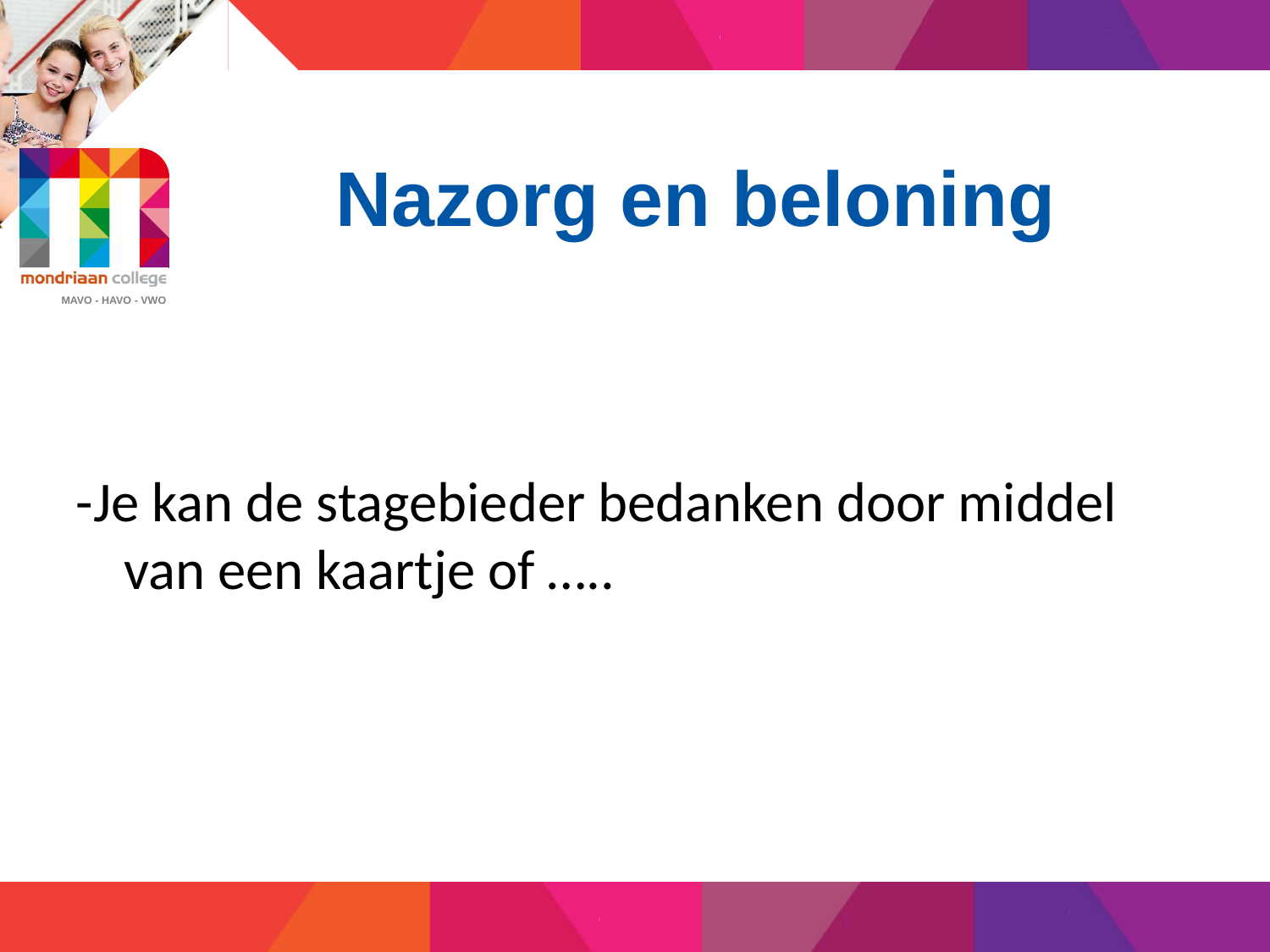

# Nazorg en beloning

-Je kan de stagebieder bedanken door middel van een kaartje of …..